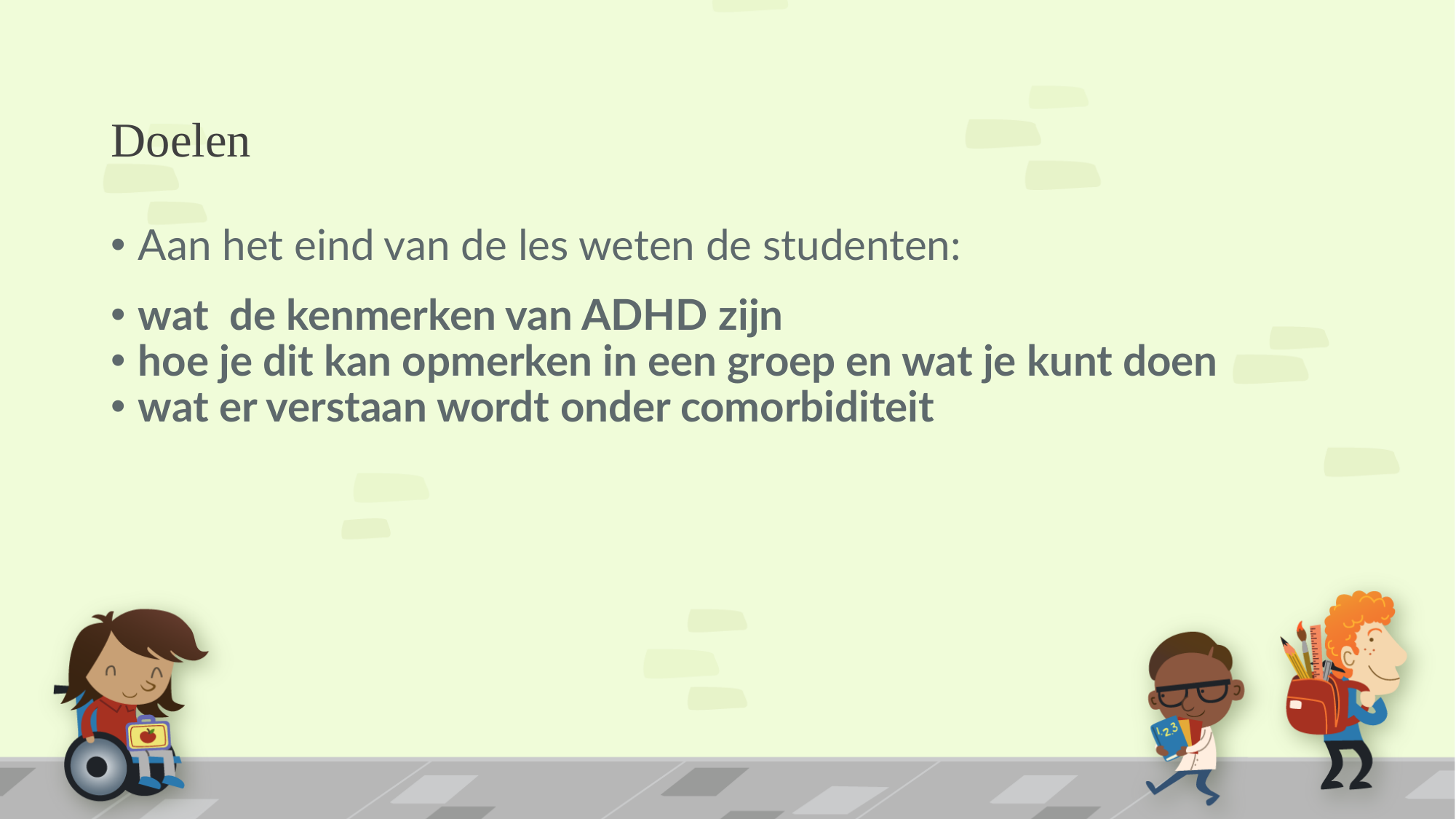

# Doelen
Aan het eind van de les weten de studenten:
wat  de kenmerken van ADHD zijn
hoe je dit kan opmerken in een groep en wat je kunt doen
wat er verstaan wordt onder comorbiditeit